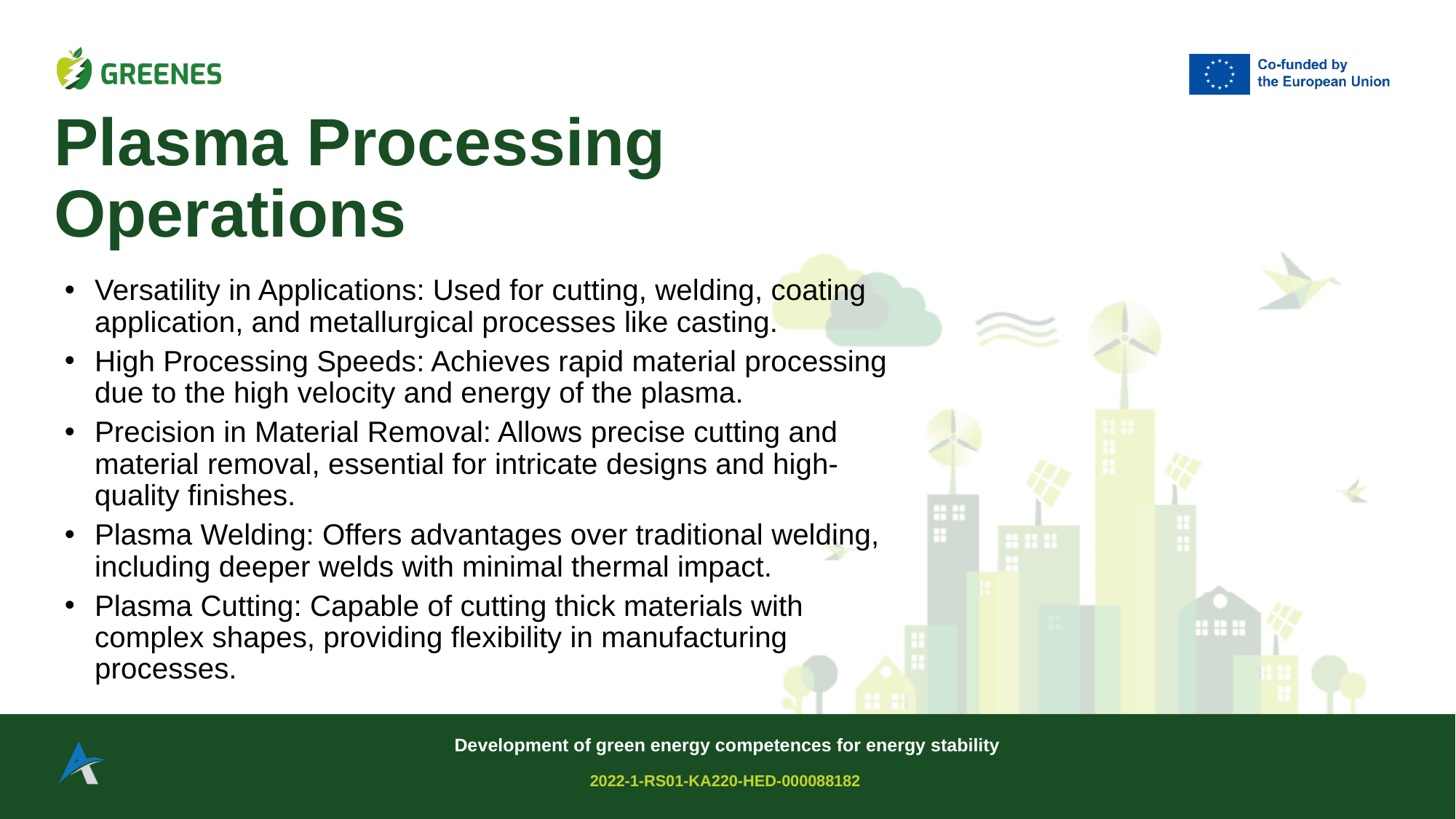

# Plasma Processing Operations
Versatility in Applications: Used for cutting, welding, coating application, and metallurgical processes like casting.
High Processing Speeds: Achieves rapid material processing due to the high velocity and energy of the plasma.
Precision in Material Removal: Allows precise cutting and material removal, essential for intricate designs and high-quality finishes.
Plasma Welding: Offers advantages over traditional welding, including deeper welds with minimal thermal impact.
Plasma Cutting: Capable of cutting thick materials with complex shapes, providing flexibility in manufacturing processes.